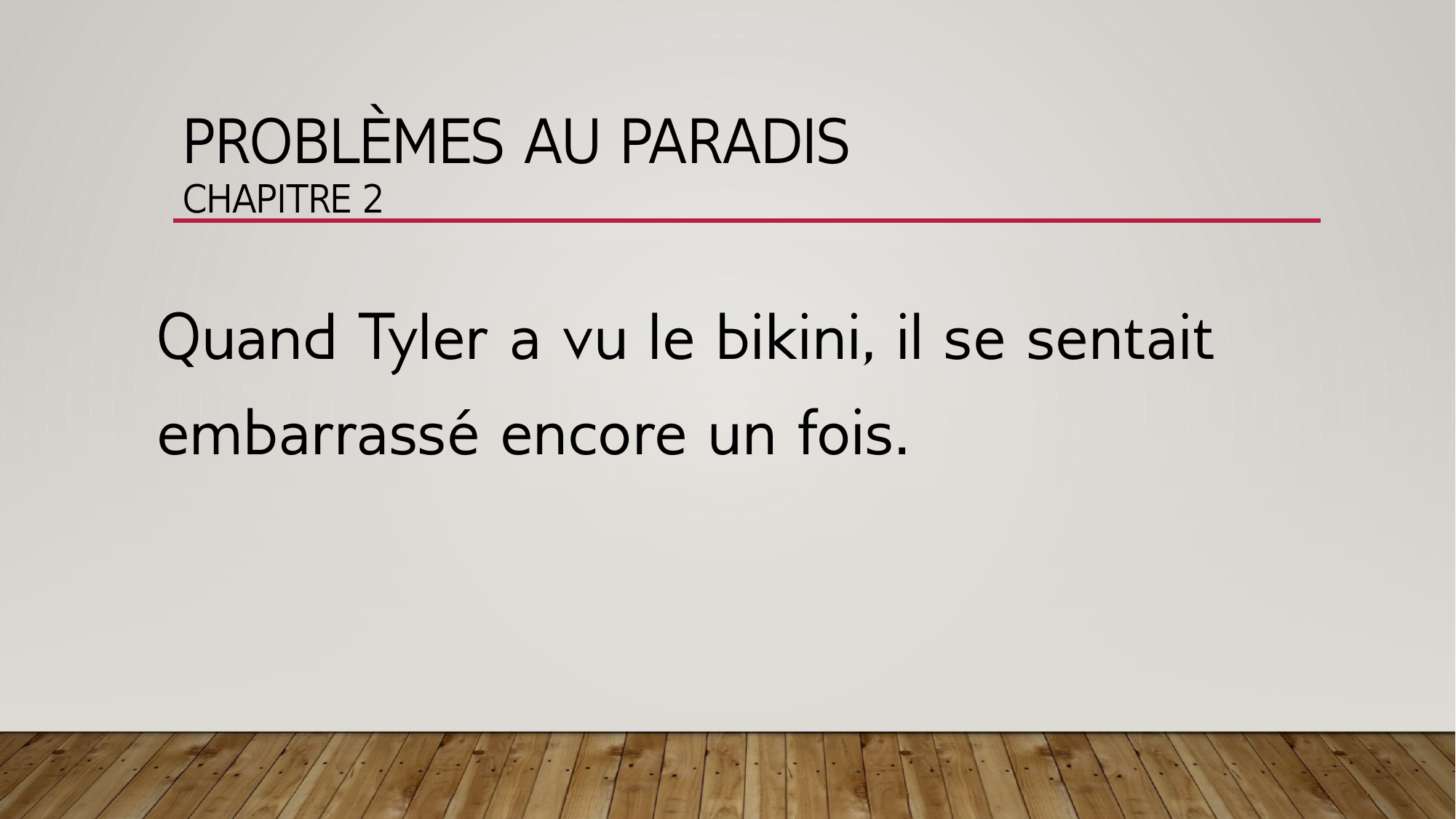

# Problèmes au paradis chapitre 2
Quand Tyler a vu le bikini, il se sentait embarrassé encore un fois.